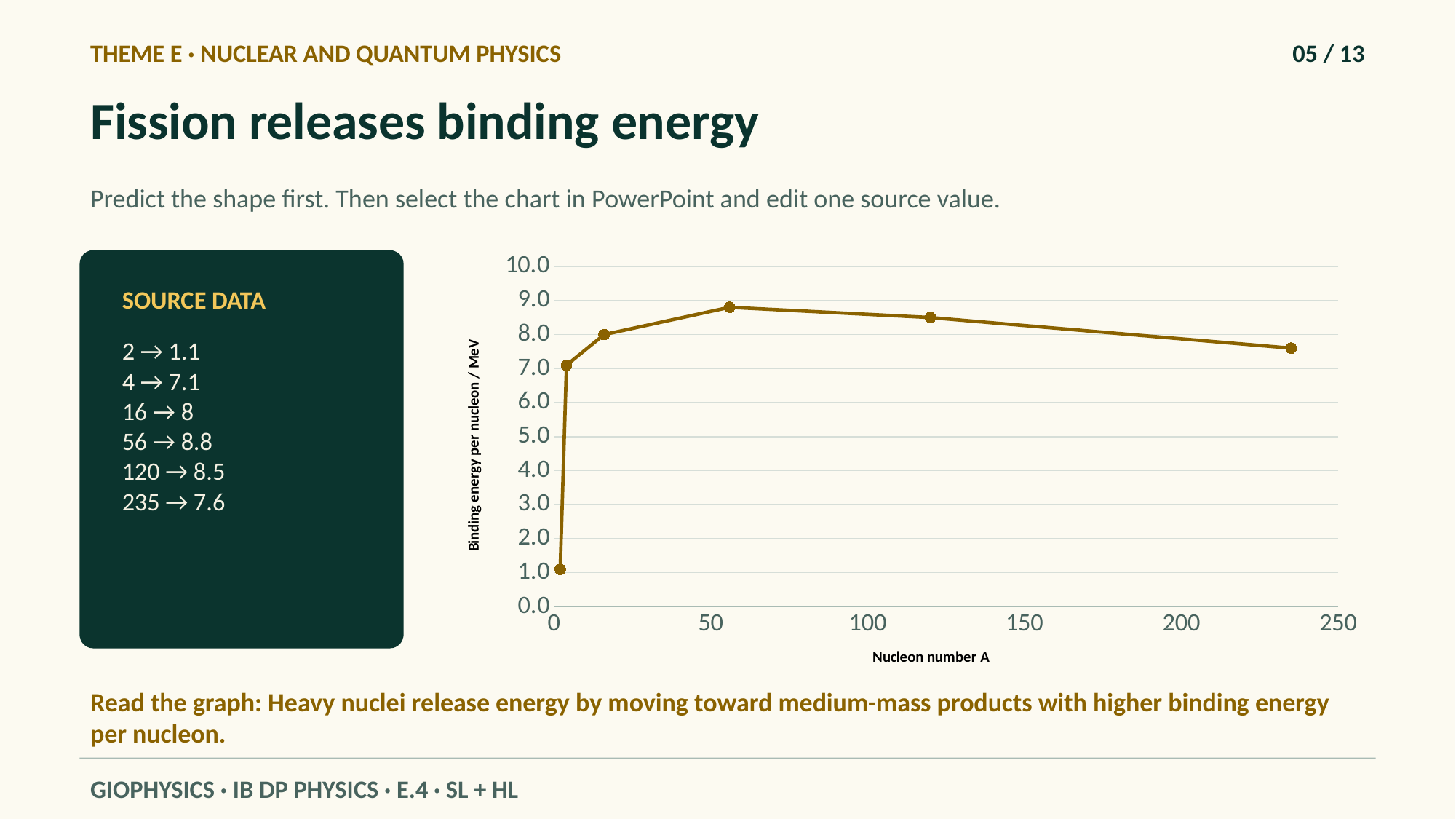

THEME E · NUCLEAR AND QUANTUM PHYSICS
05 / 13
Fission releases binding energy
Predict the shape first. Then select the chart in PowerPoint and edit one source value.

### Chart

| Category |  |
|---|---|
SOURCE DATA
2 → 1.1
4 → 7.1
16 → 8
56 → 8.8
120 → 8.5
235 → 7.6
Read the graph: Heavy nuclei release energy by moving toward medium-mass products with higher binding energy per nucleon.

GIOPHYSICS · IB DP PHYSICS · E.4 · SL + HL